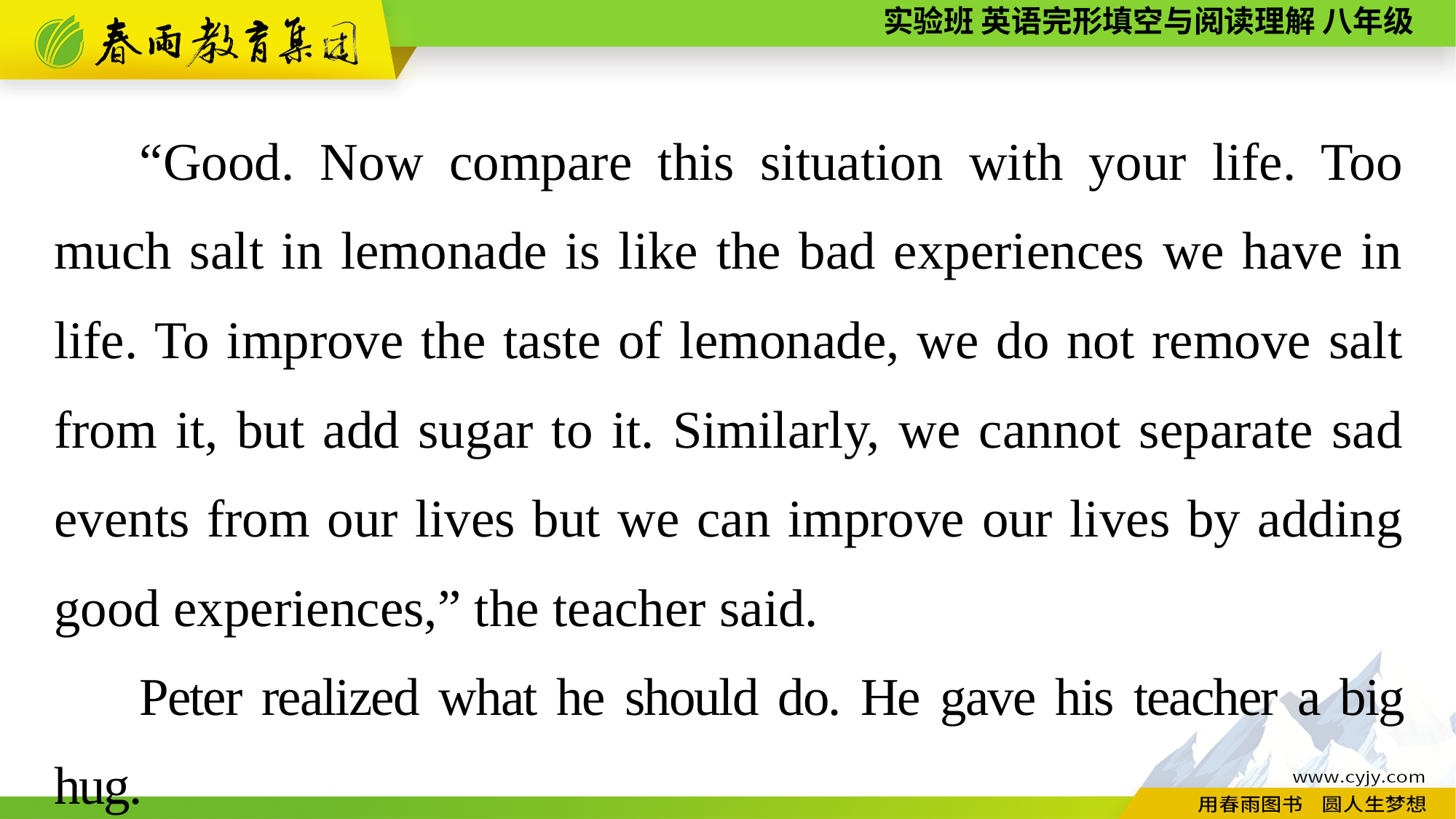

“Good. Now compare this situation with your life. Too much salt in lemonade is like the bad experiences we have in life. To improve the taste of lemonade, we do not remove salt from it, but add sugar to it. Similarly, we cannot separate sad events from our lives but we can improve our lives by adding good experiences,” the teacher said.
Peter realized what he should do. He gave his teacher a big hug.